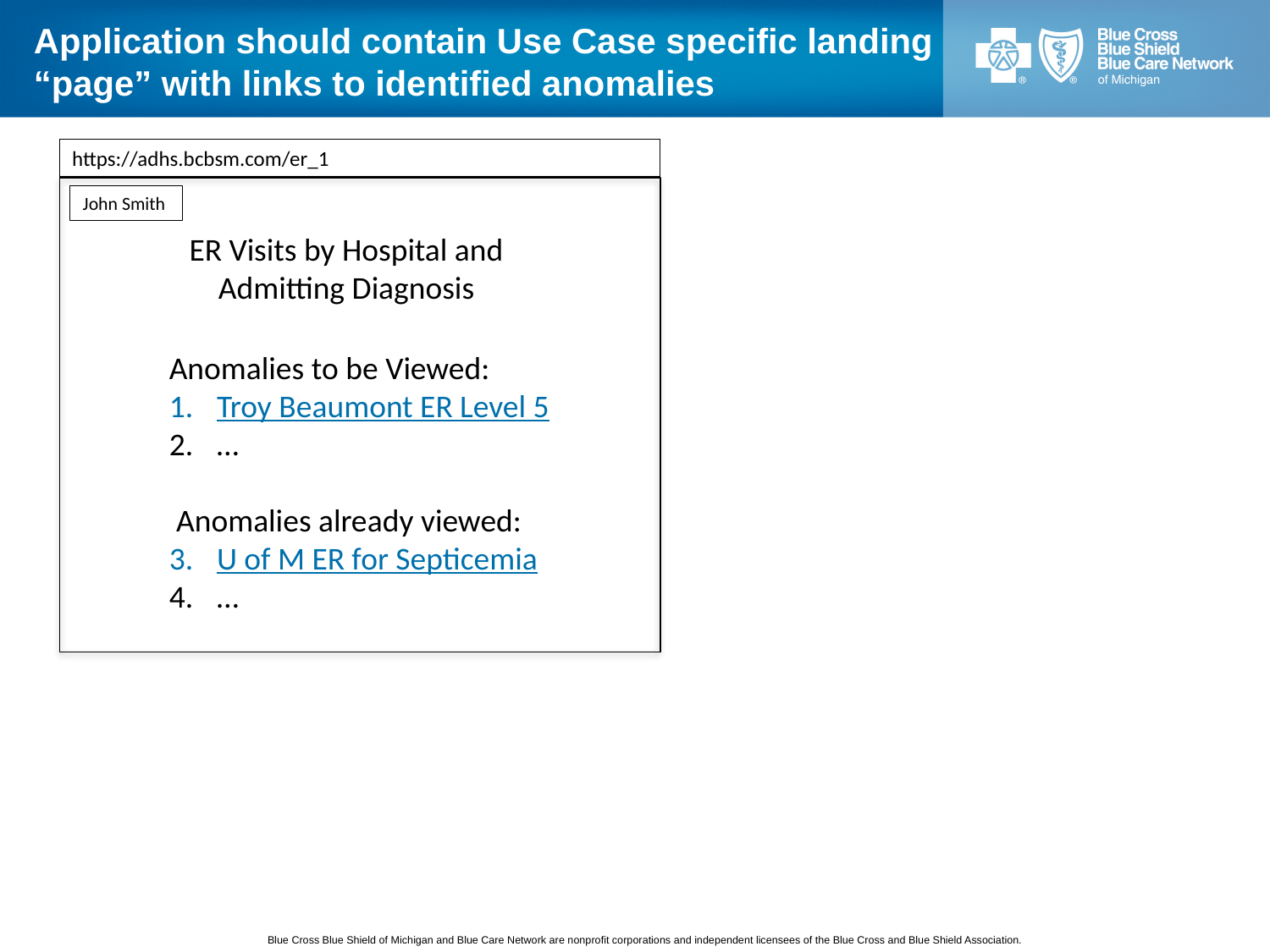

# Application should contain Use Case specific landing “page” with links to identified anomalies
https://adhs.bcbsm.com/er_1

John Smith
ER Visits by Hospital and Admitting Diagnosis
Anomalies to be Viewed:
Troy Beaumont ER Level 5
…

 Anomalies already viewed:
U of M ER for Septicemia
…

Blue Cross Blue Shield of Michigan and Blue Care Network are nonprofit corporations and independent licensees of the Blue Cross and Blue Shield Association.